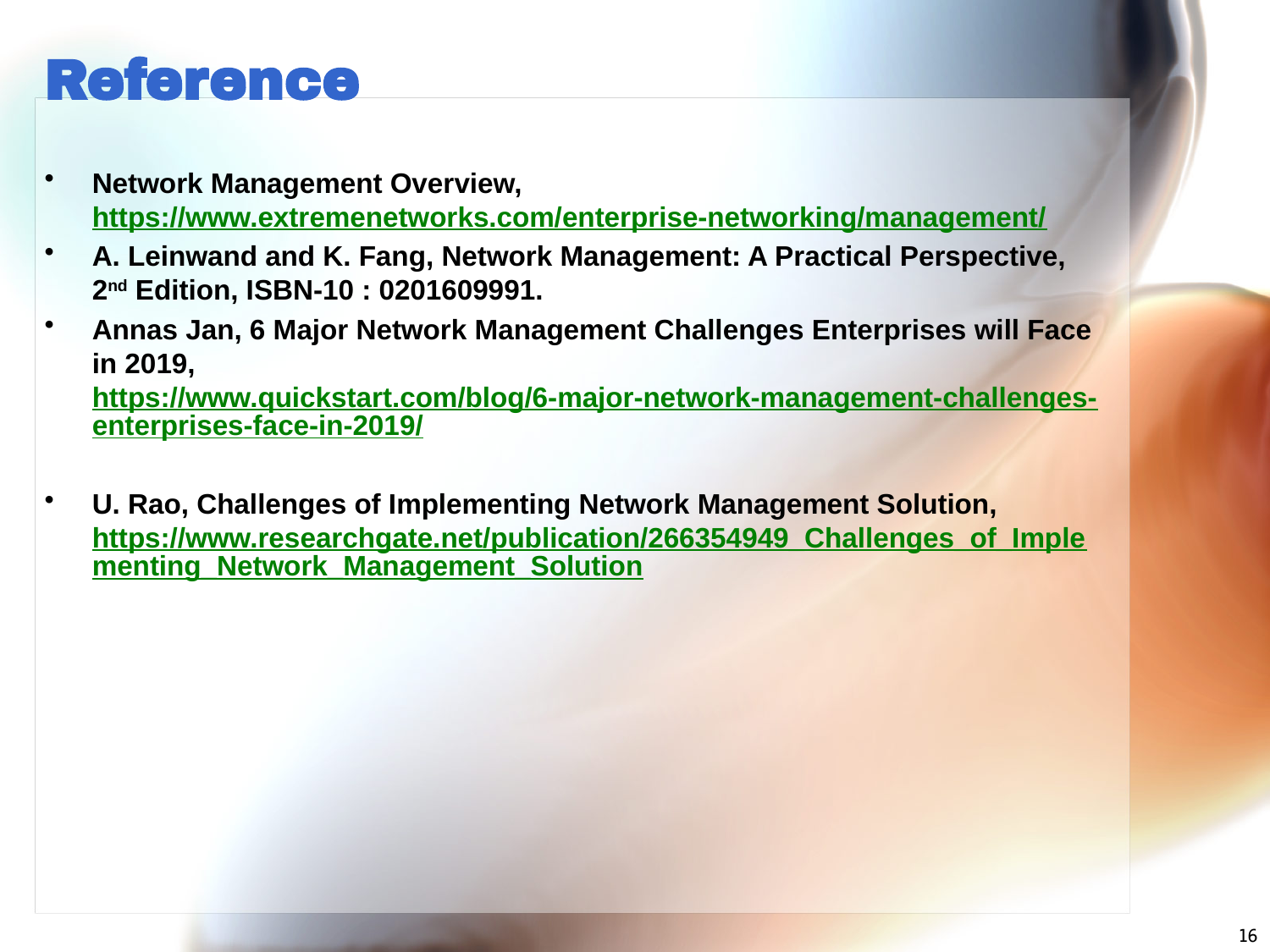

# Reference
Network Management Overview, https://www.extremenetworks.com/enterprise-networking/management/
A. Leinwand and K. Fang, Network Management: A Practical Perspective, 2nd Edition, ISBN-10 : 0201609991.
Annas Jan, 6 Major Network Management Challenges Enterprises will Face in 2019, https://www.quickstart.com/blog/6-major-network-management-challenges-enterprises-face-in-2019/

U. Rao, Challenges of Implementing Network Management Solution, https://www.researchgate.net/publication/266354949_Challenges_of_Implementing_Network_Management_Solution

16